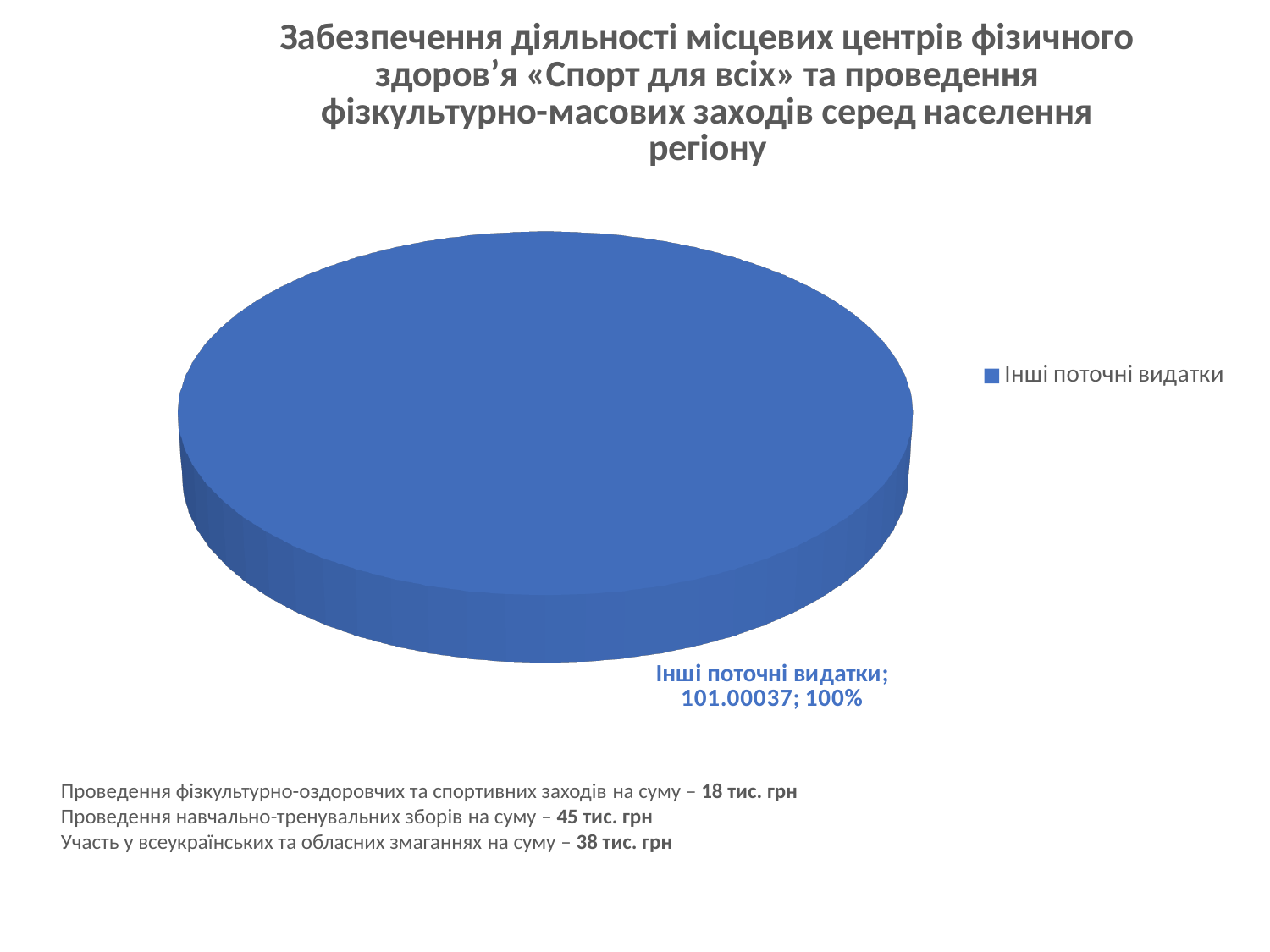

[unsupported chart]

Проведення фізкультурно-оздоровчих та спортивних заходів на суму – 18 тис. грн
Проведення навчально-тренувальних зборів на суму – 45 тис. грн
Участь у всеукраїнських та обласних змаганнях на суму – 38 тис. грн